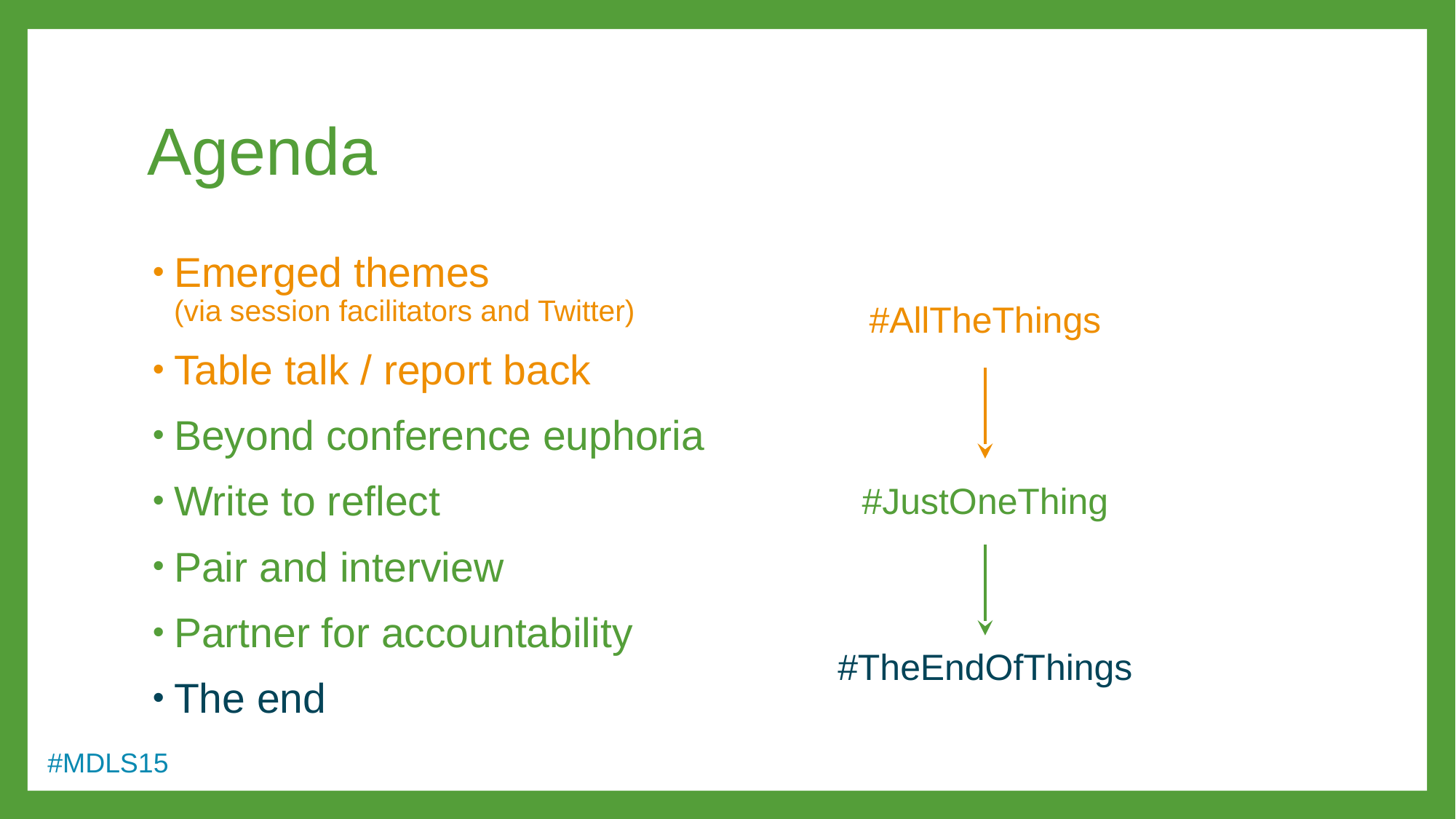

# Agenda
Emerged themes
(via session facilitators and Twitter)
Table talk / report back
Beyond conference euphoria
Write to reflect
Pair and interview
Partner for accountability
The end
#AllTheThings
#JustOneThing
#TheEndOfThings
#MDLS15